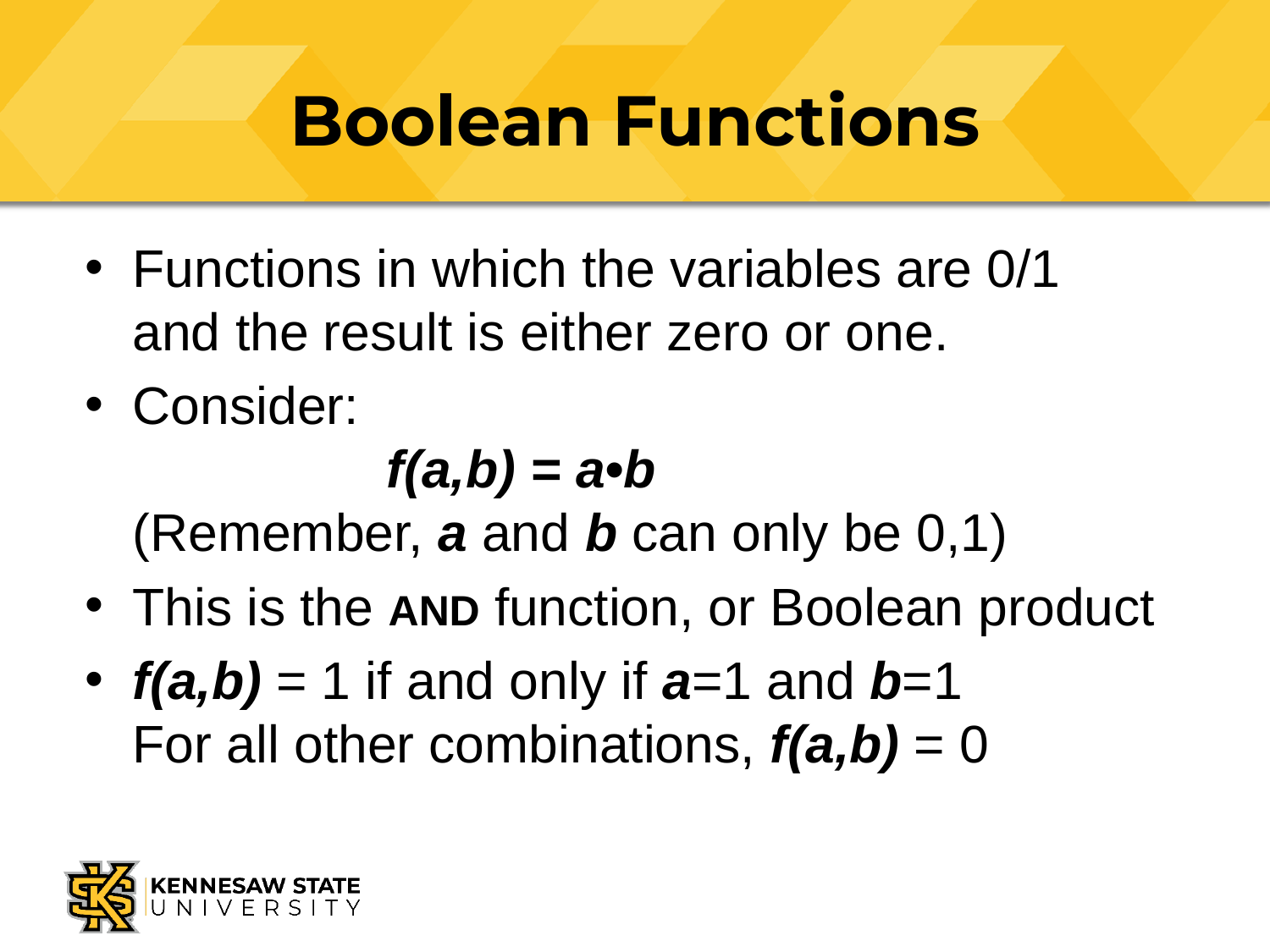

# Boolean Functions
Functions in which the variables are 0/1
and the result is either zero or one.
Consider:
		f(a,b) = a•b
(Remember, a and b can only be 0,1)
This is the AND function, or Boolean product
f(a,b) = 1 if and only if a=1 and b=1
For all other combinations, f(a,b) = 0